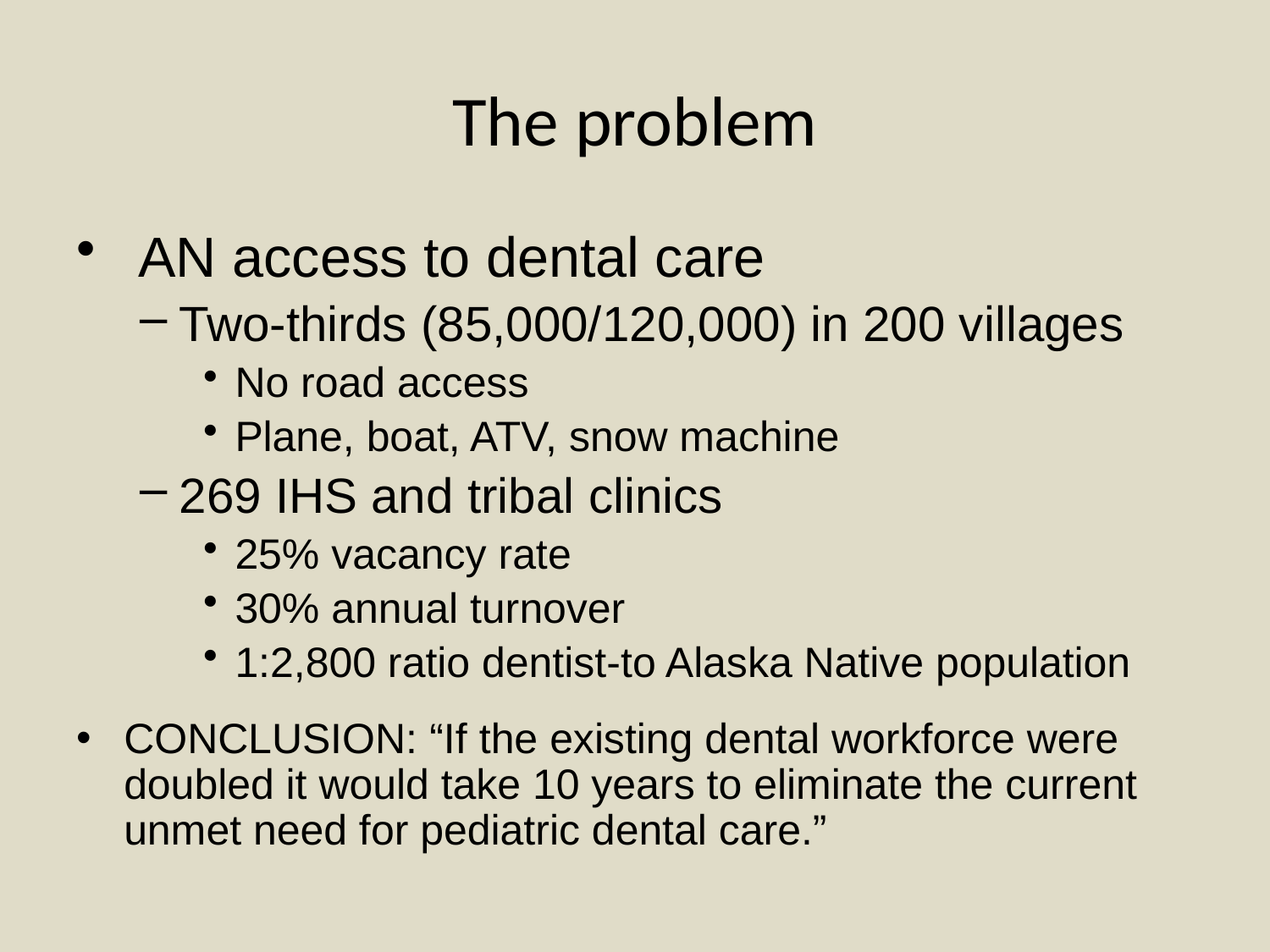

# The problem
 AN access to dental care
Two-thirds (85,000/120,000) in 200 villages
No road access
Plane, boat, ATV, snow machine
269 IHS and tribal clinics
25% vacancy rate
30% annual turnover
1:2,800 ratio dentist-to Alaska Native population

CONCLUSION: “If the existing dental workforce were doubled it would take 10 years to eliminate the current unmet need for pediatric dental care.”